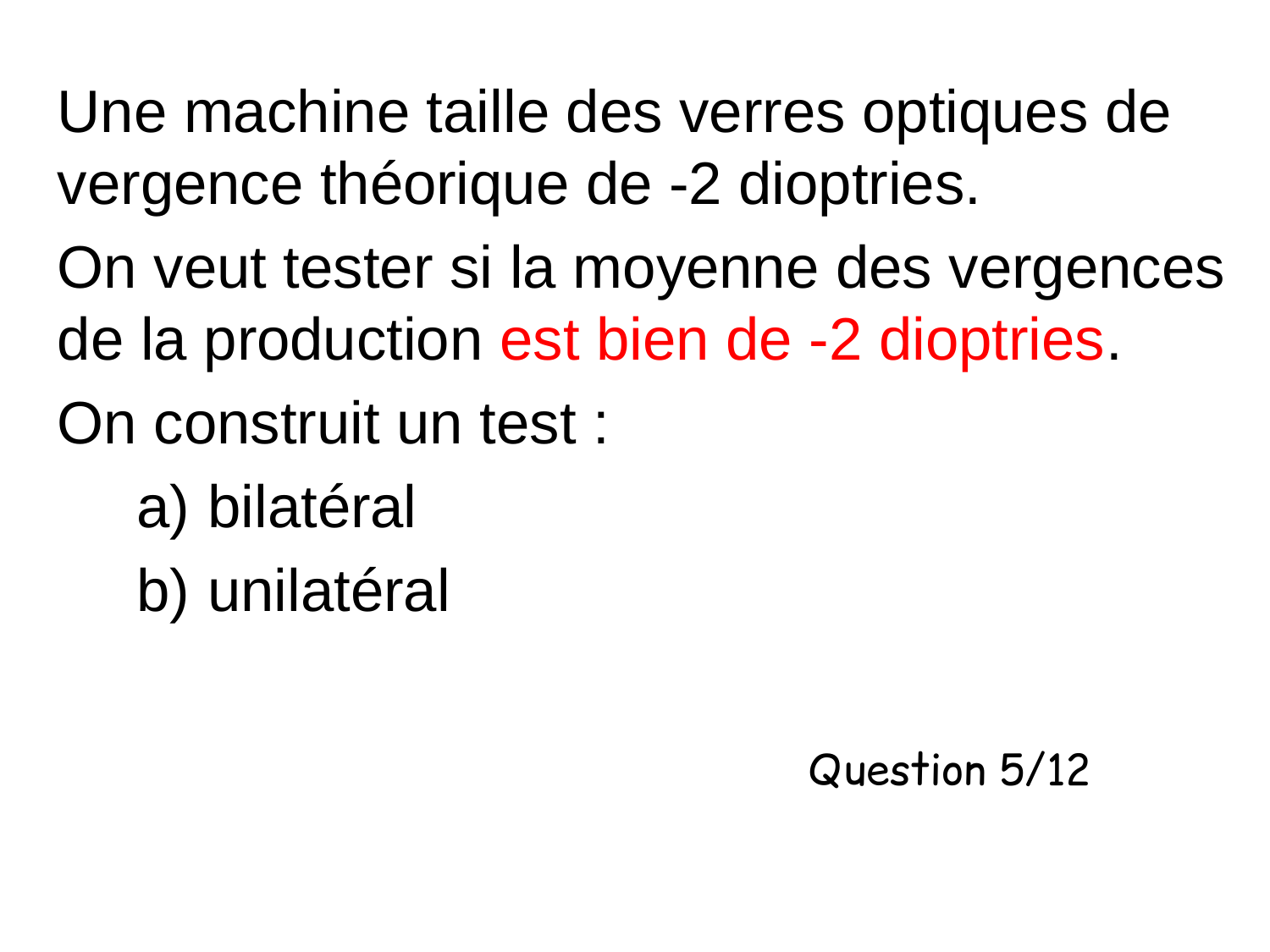

Une machine taille des verres optiques de vergence théorique de -2 dioptries.
On veut tester si la moyenne des vergences de la production est bien de -2 dioptries.
On construit un test :
bilatéral
unilatéral

Question 5/12